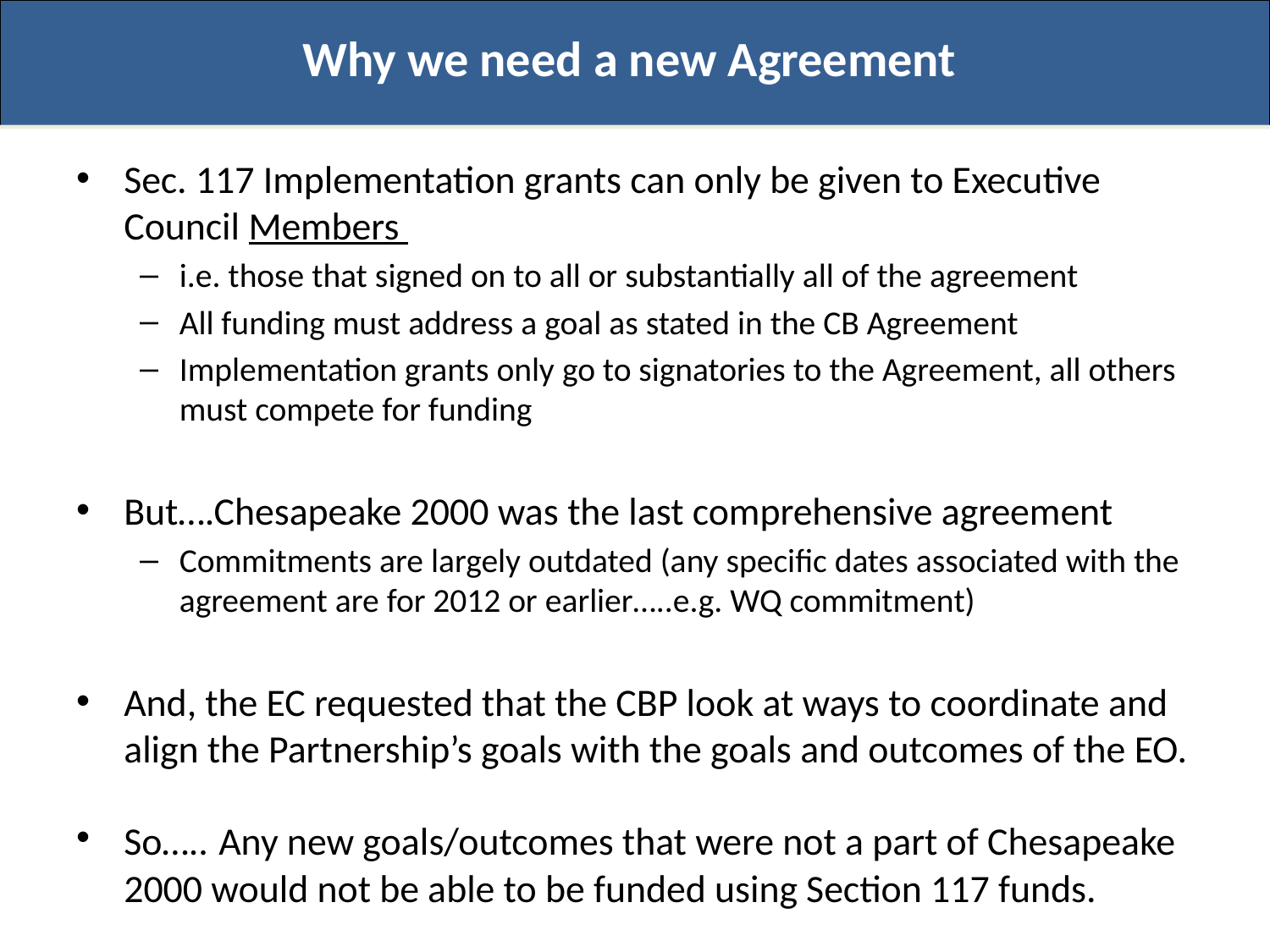

Why we need a new Agreement
Sec. 117 Implementation grants can only be given to Executive Council Members
i.e. those that signed on to all or substantially all of the agreement
All funding must address a goal as stated in the CB Agreement
Implementation grants only go to signatories to the Agreement, all others must compete for funding

But….Chesapeake 2000 was the last comprehensive agreement
Commitments are largely outdated (any specific dates associated with the agreement are for 2012 or earlier…..e.g. WQ commitment)

And, the EC requested that the CBP look at ways to coordinate and align the Partnership’s goals with the goals and outcomes of the EO.

So….. Any new goals/outcomes that were not a part of Chesapeake 2000 would not be able to be funded using Section 117 funds.